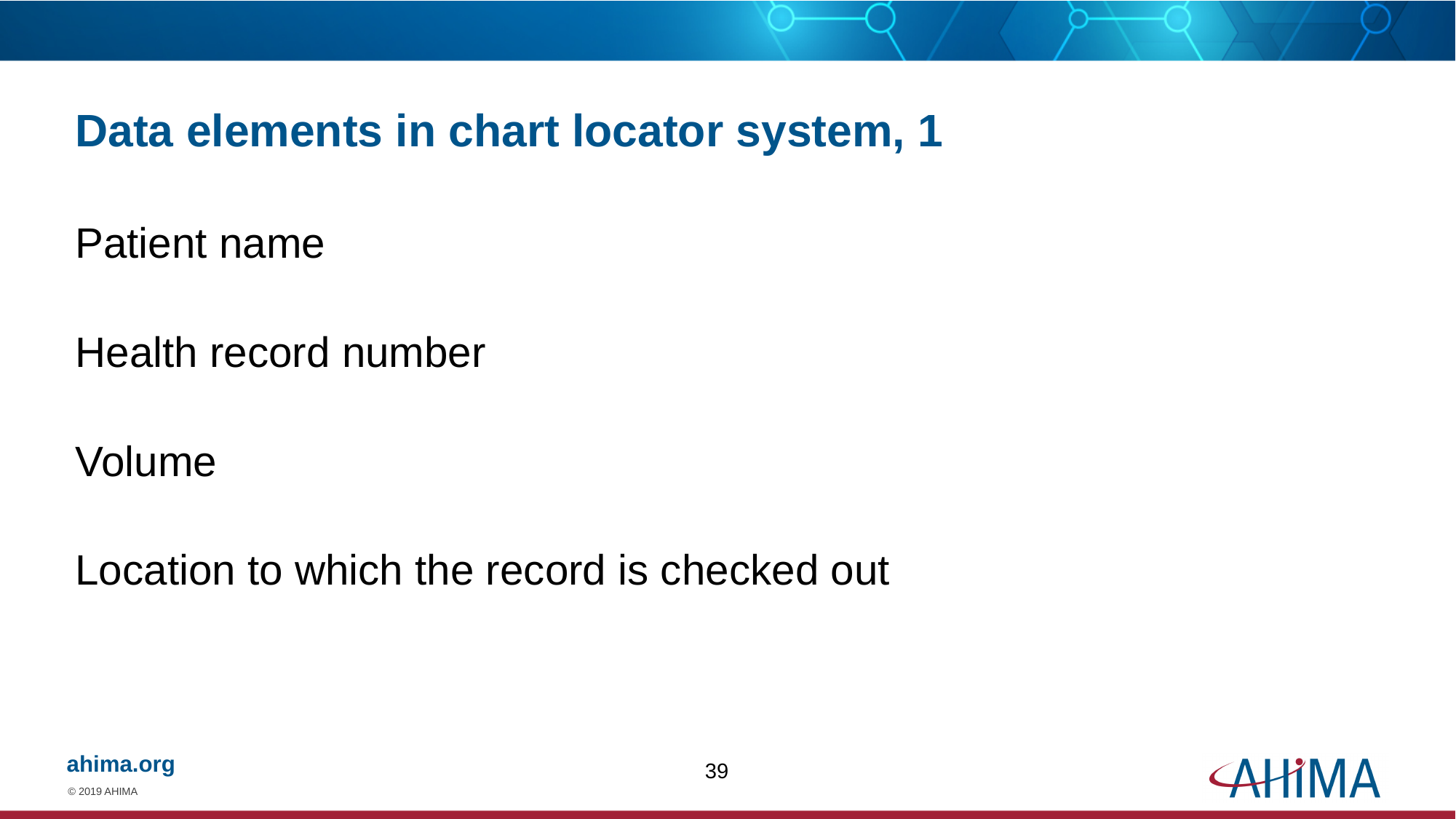

# Data elements in chart locator system, 1
Patient name

Health record number

Volume

Location to which the record is checked out